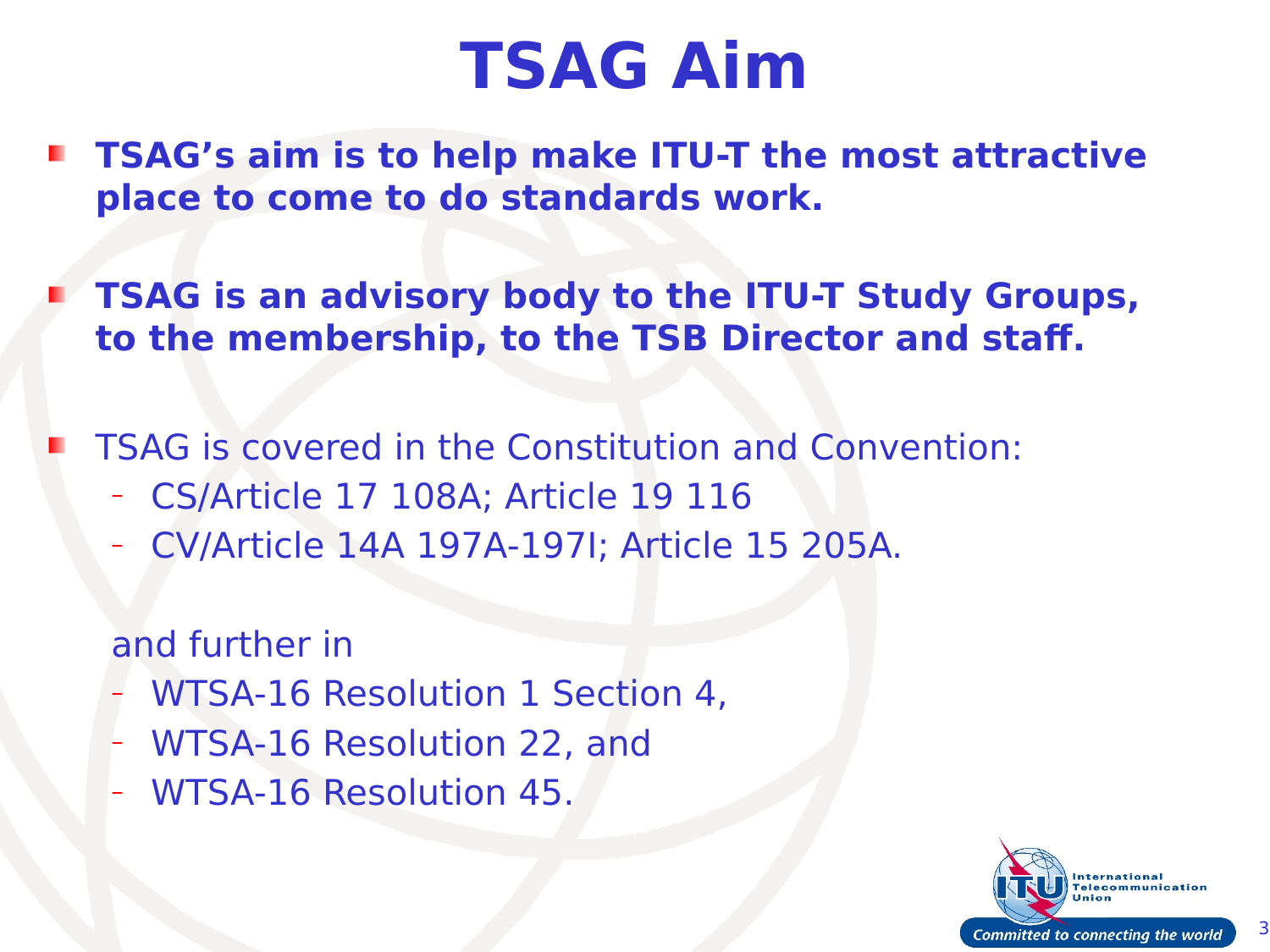

# TSAG Aim
TSAG’s aim is to help make ITU-T the most attractive place to come to do standards work.

TSAG is an advisory body to the ITU-T Study Groups,
to the membership, to the TSB Director and staff.

TSAG is covered in the Constitution and Convention:
CS/Article 17 108A; Article 19 116
CV/Article 14A 197A-197I; Article 15 205A.

and further in
WTSA-16 Resolution 1 Section 4,
WTSA-16 Resolution 22, and
WTSA-16 Resolution 45.
3